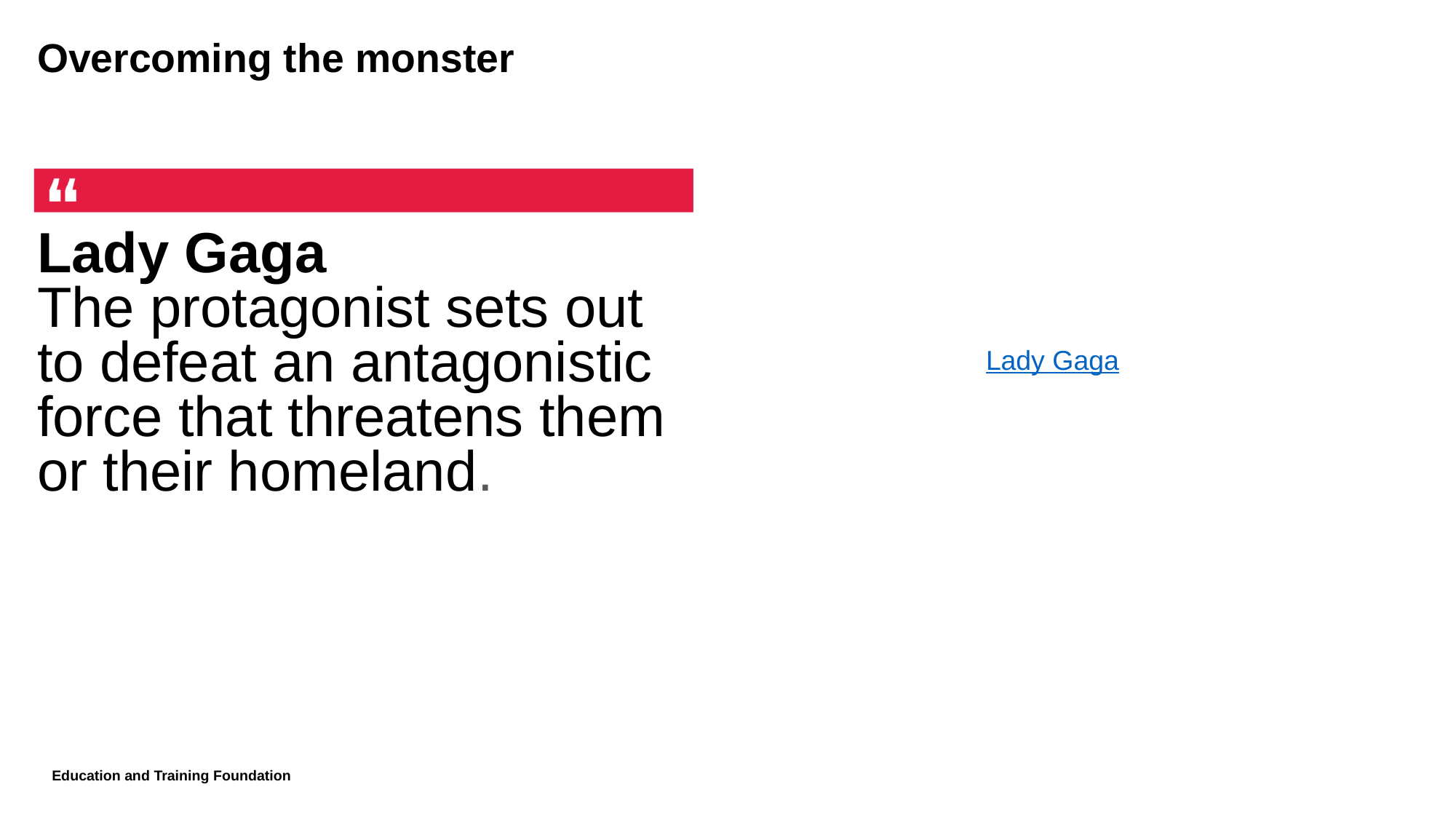

# Overcoming the monster
Lady Gaga
The protagonist sets out to defeat an antagonistic force that threatens them or their homeland.

Lady Gaga
Education and Training Foundation